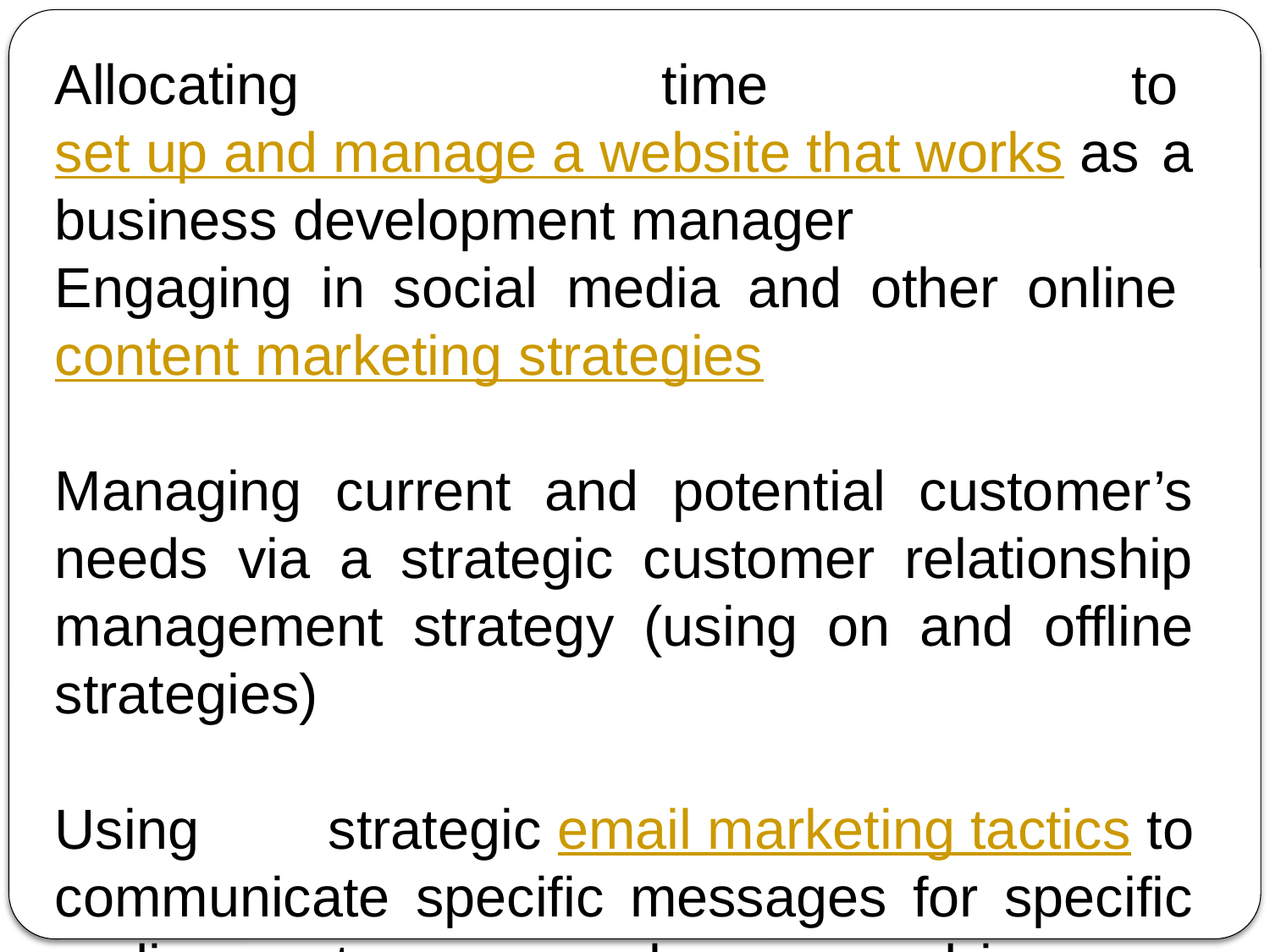

Allocating time to set up and manage a website that works as a business development manager
Engaging in social media and other online content marketing strategies

Managing current and potential customer’s needs via a strategic customer relationship management strategy (using on and offline strategies)

Using strategic email marketing tactics to communicate specific messages for specific audiences to ensure relevancy and increase brand engagement